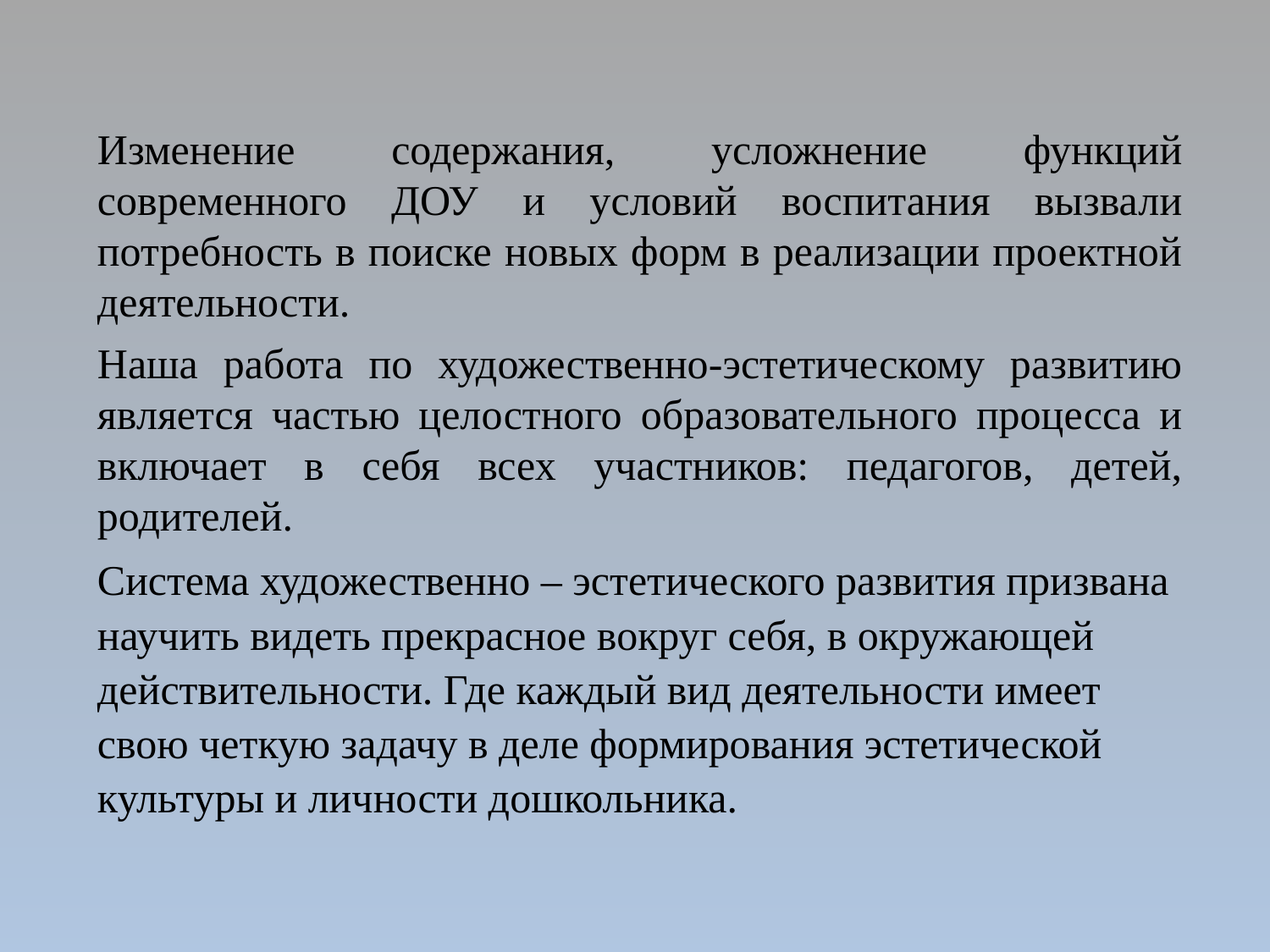

Изменение содержания, усложнение функций современного ДОУ и условий воспитания вызвали потребность в поиске новых форм в реализации проектной деятельности.
Наша работа по художественно-эстетическому развитию является частью целостного образовательного процесса и включает в себя всех участников: педагогов, детей, родителей.
Система художественно – эстетического развития призвана научить видеть прекрасное вокруг себя, в окружающей действительности. Где каждый вид деятельности имеет свою четкую задачу в деле формирования эстетической культуры и личности дошкольника.